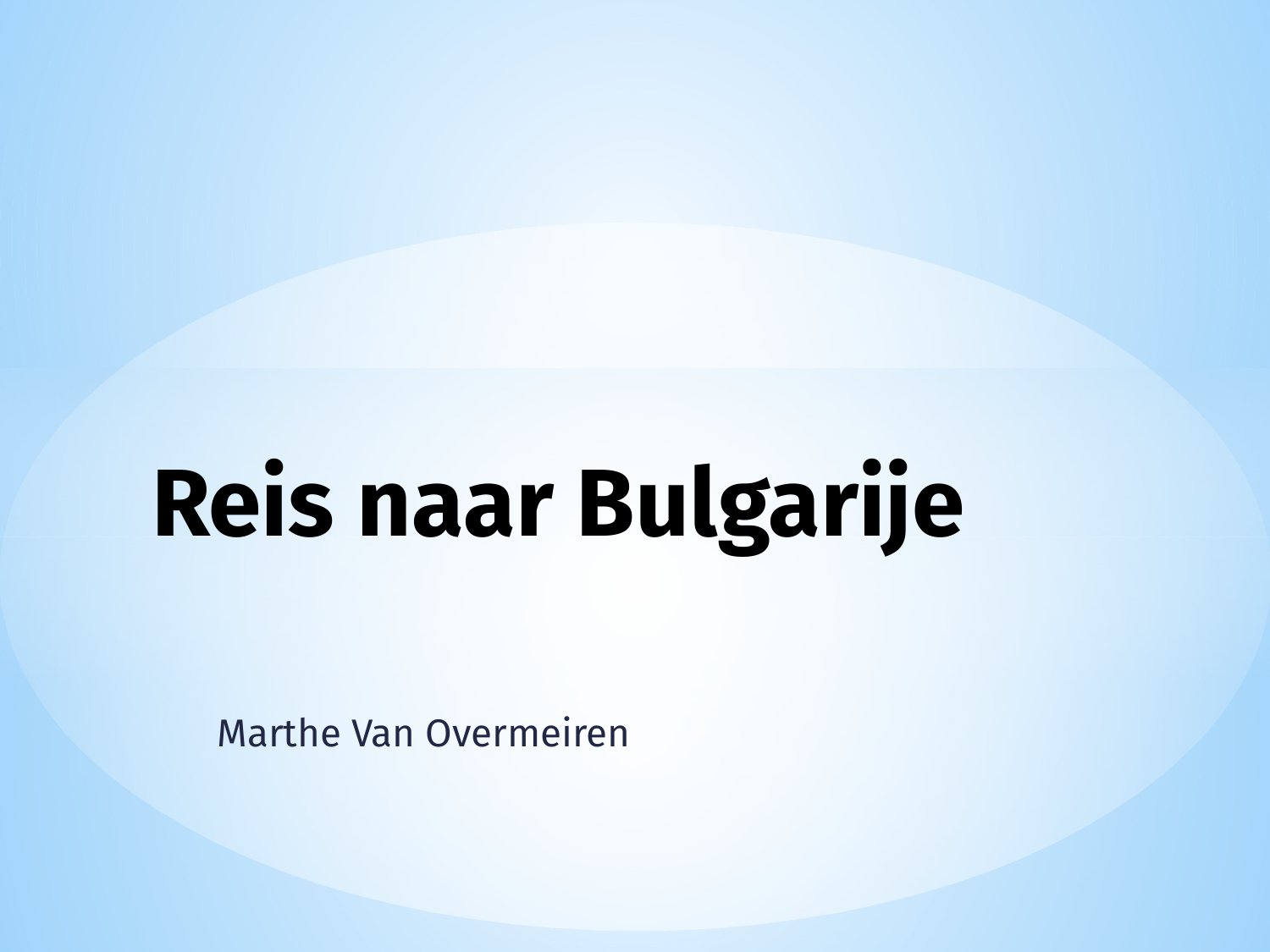

# Reis naar Bulgarije
Marthe Van Overmeiren